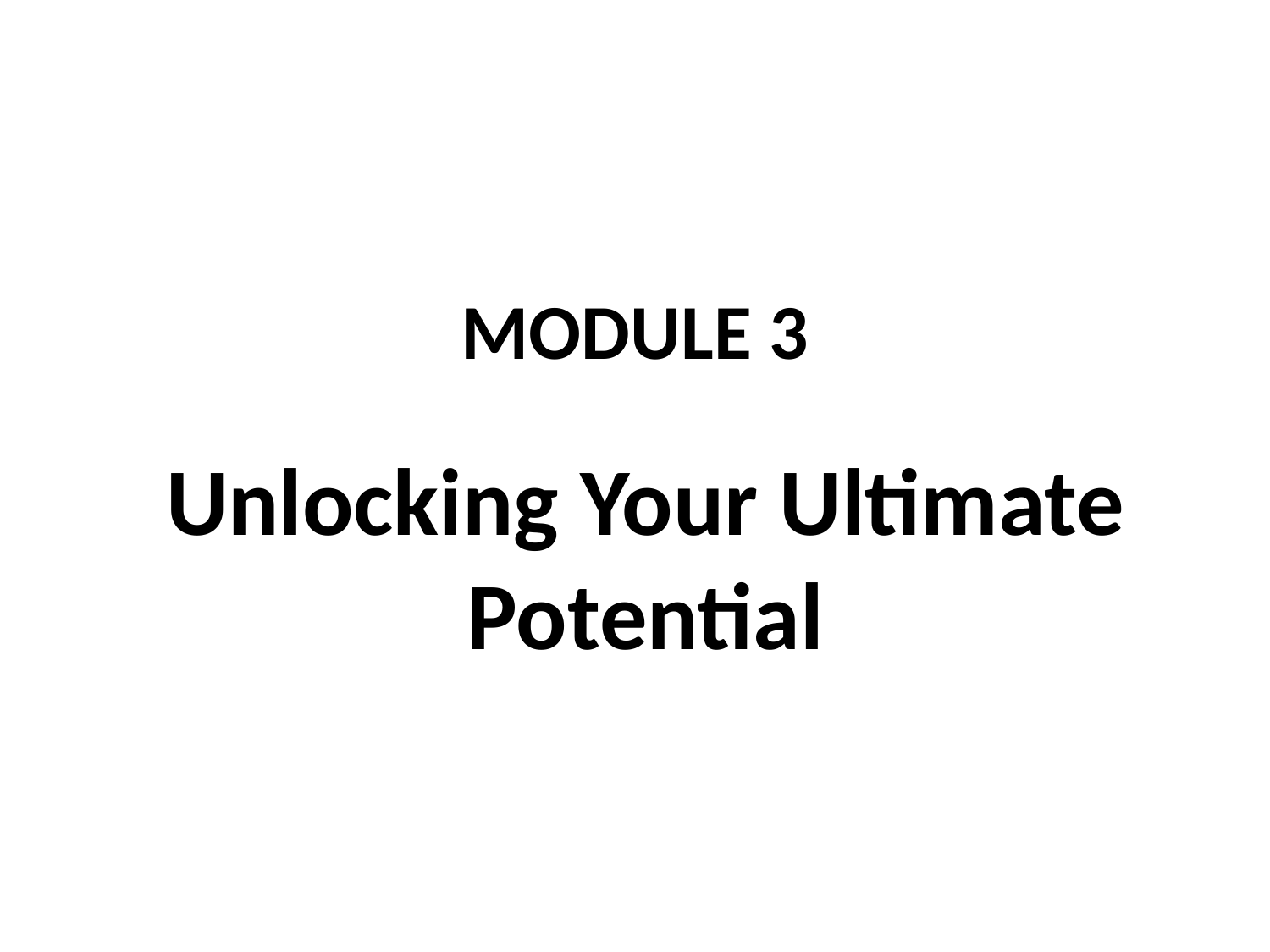

# MODULE 3
Unlocking Your Ultimate Potential